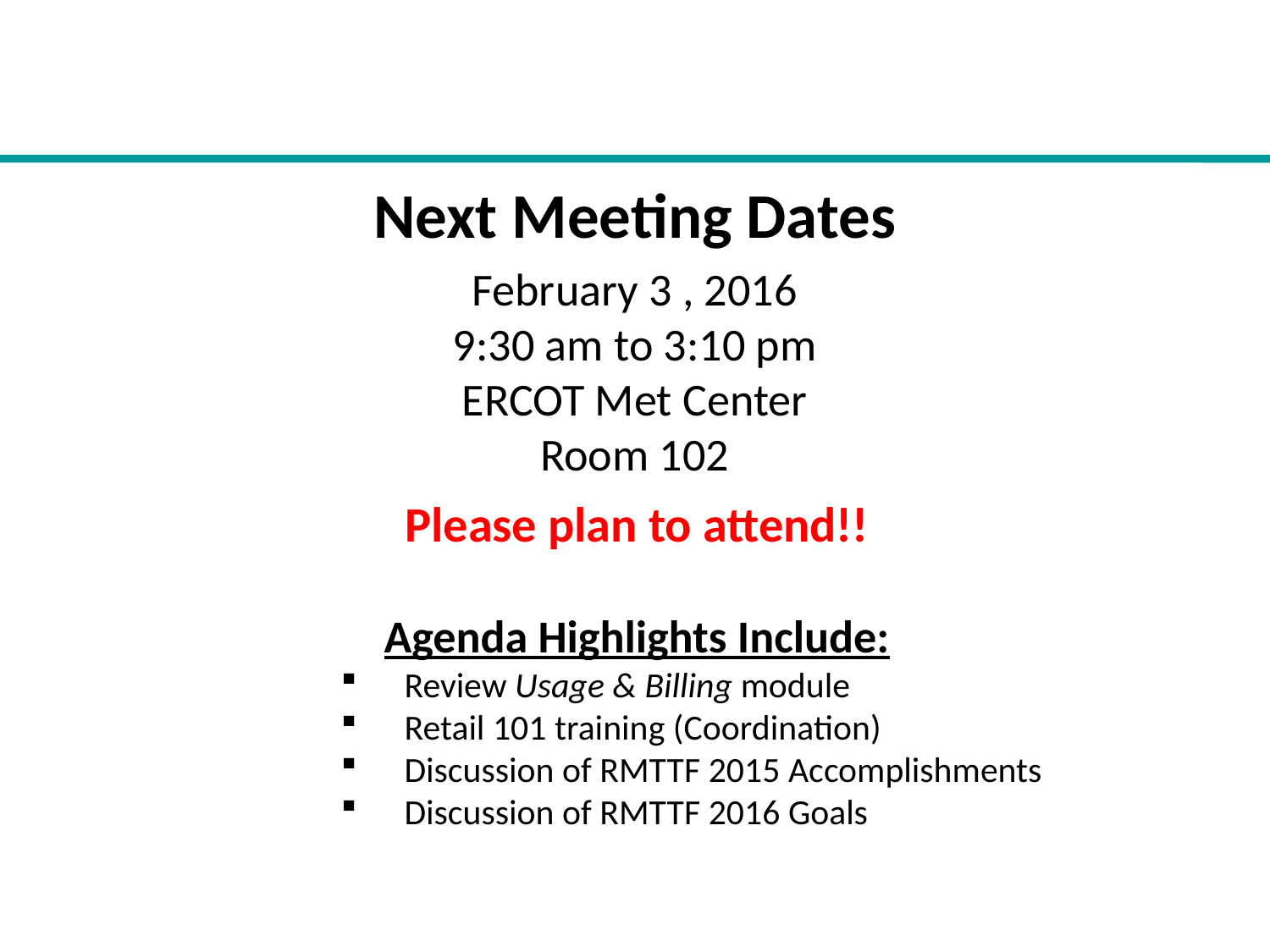

# Next Meeting Dates
February 3 , 2016
9:30 am to 3:10 pm
ERCOT Met Center
Room 102
Please plan to attend!!

Agenda Highlights Include:
Review Usage & Billing module
Retail 101 training (Coordination)
Discussion of RMTTF 2015 Accomplishments
Discussion of RMTTF 2016 Goals